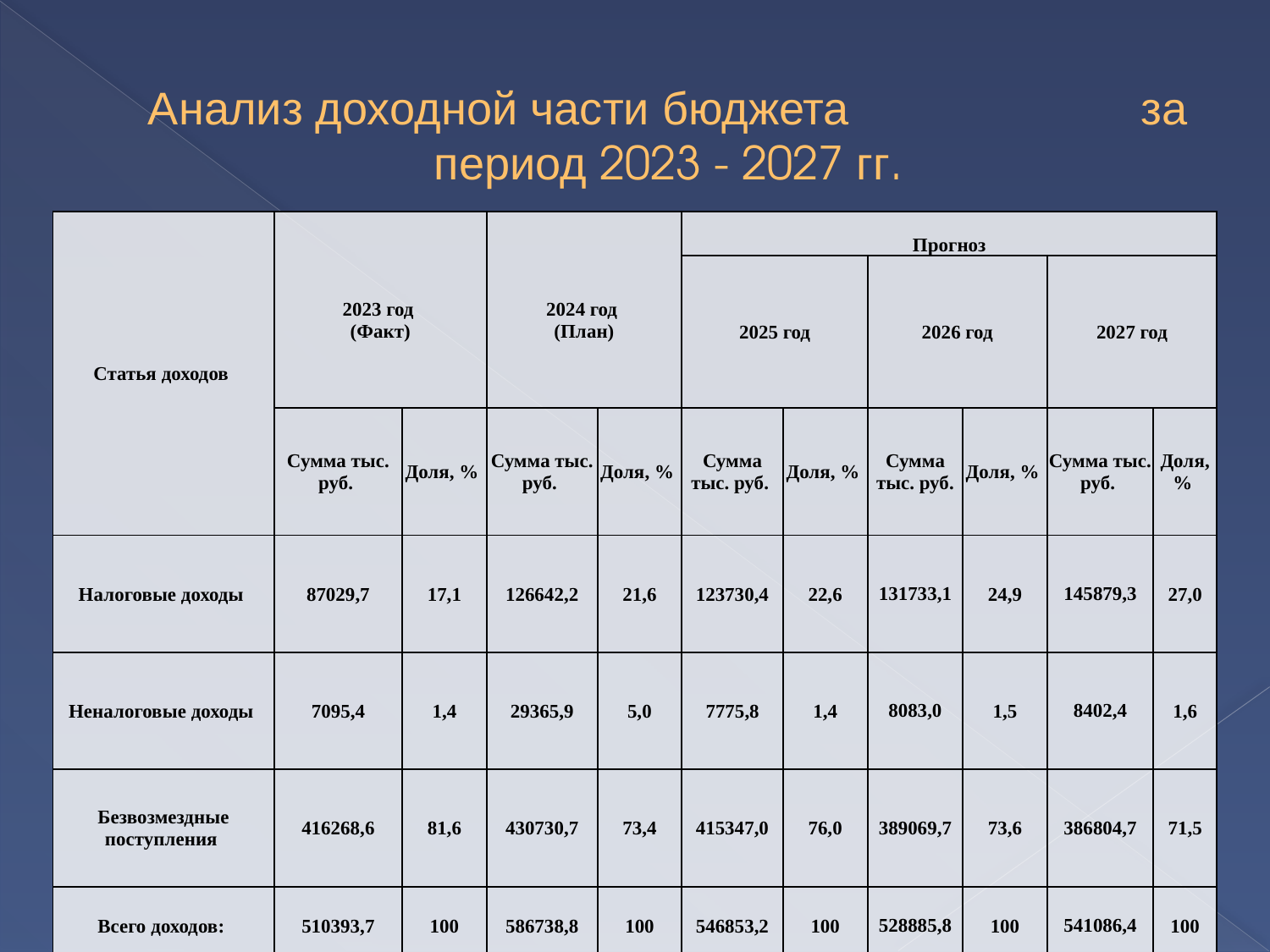

# Анализ доходной части бюджета                       за период 2023 - 2027 гг.
| Статья доходов | 2023 год (Факт) |  | 2024 год (План) |  | Прогноз |  |  |  |  |  |
| --- | --- | --- | --- | --- | --- | --- | --- | --- | --- | --- |
|  |  |  |  |  | 2025 год |  | 2026 год |  | 2027 год |  |
|  | Сумма тыс. руб. | Доля, % | Сумма тыс. руб. | Доля, % | Сумма тыс. руб. | Доля, % | Сумма тыс. руб. | Доля, % | Сумма тыс. руб. | Доля, % |
| Налоговые доходы | 87029,7 | 17,1 | 126642,2 | 21,6 | 123730,4 | 22,6 | 131733,1 | 24,9 | 145879,3 | 27,0 |
| Неналоговые доходы | 7095,4 | 1,4 | 29365,9 | 5,0 | 7775,8 | 1,4 | 8083,0 | 1,5 | 8402,4 | 1,6 |
| Безвозмездные поступления | 416268,6 | 81,6 | 430730,7 | 73,4 | 415347,0 | 76,0 | 389069,7 | 73,6 | 386804,7 | 71,5 |
| Всего доходов: | 510393,7 | 100 | 586738,8 | 100 | 546853,2 | 100 | 528885,8 | 100 | 541086,4 | 100 |